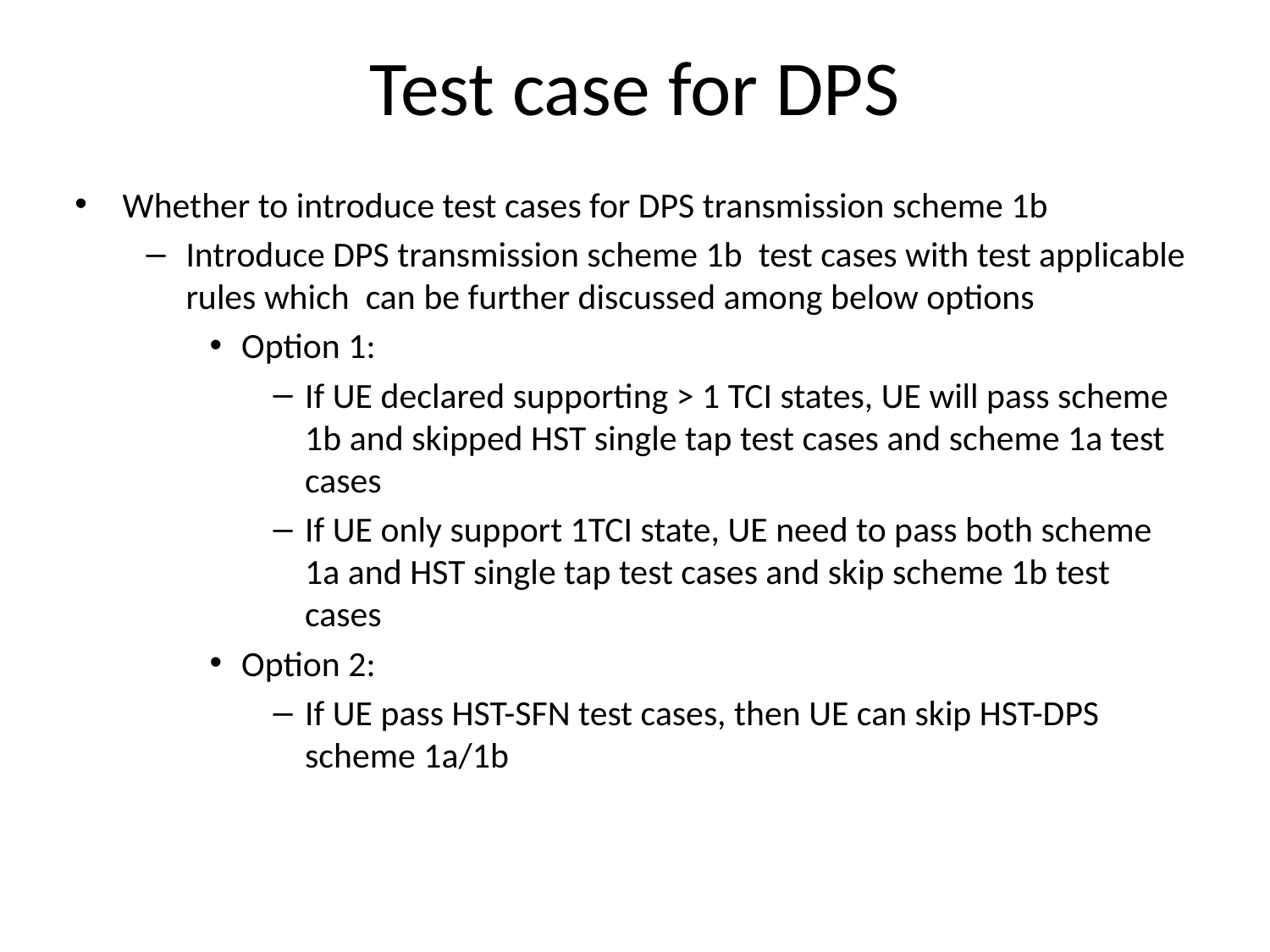

# Test case for DPS
Whether to introduce test cases for DPS transmission scheme 1b
Introduce DPS transmission scheme 1b  test cases with test applicable rules which  can be further discussed among below options
Option 1:
If UE declared supporting > 1 TCI states, UE will pass scheme 1b and skipped HST single tap test cases and scheme 1a test cases
If UE only support 1TCI state, UE need to pass both scheme 1a and HST single tap test cases and skip scheme 1b test cases
Option 2:
If UE pass HST-SFN test cases, then UE can skip HST-DPS scheme 1a/1b